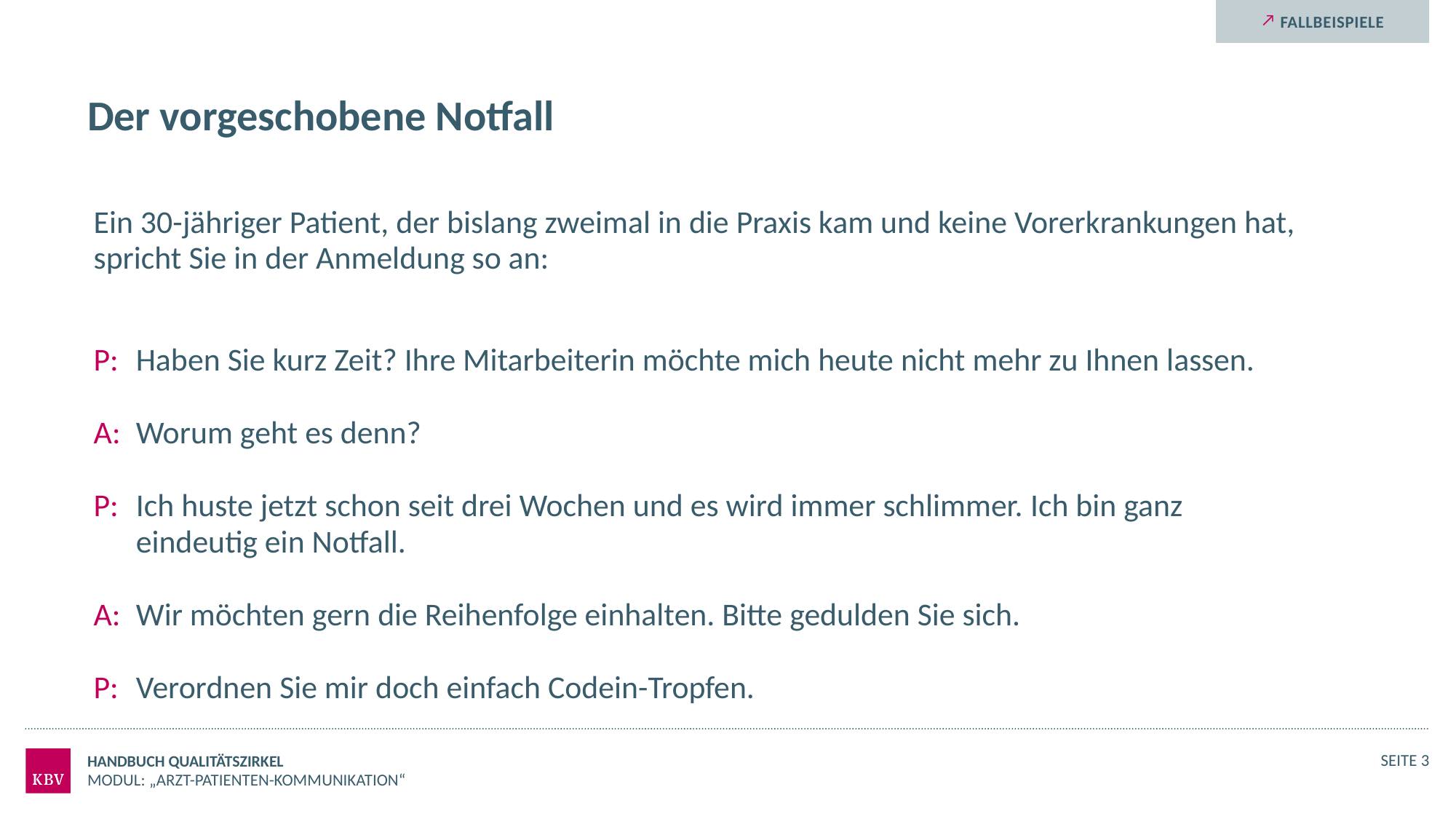

# Der vorgeschobene Notfall
Ein 30-jähriger Patient, der bislang zweimal in die Praxis kam und keine Vorerkrankungen hat, spricht Sie in der Anmeldung so an:
P: 	Haben Sie kurz Zeit? Ihre Mitarbeiterin möchte mich heute nicht mehr zu Ihnen lassen.
A: 	Worum geht es denn?
P: 	Ich huste jetzt schon seit drei Wochen und es wird immer schlimmer. Ich bin ganz eindeutig ein Notfall.
A: 	Wir möchten gern die Reihenfolge einhalten. Bitte gedulden Sie sich.
P: 	Verordnen Sie mir doch einfach Codein-Tropfen.
Handbuch Qualitätszirkel
Seite 3
Modul: „Arzt-Patienten-Kommunikation“